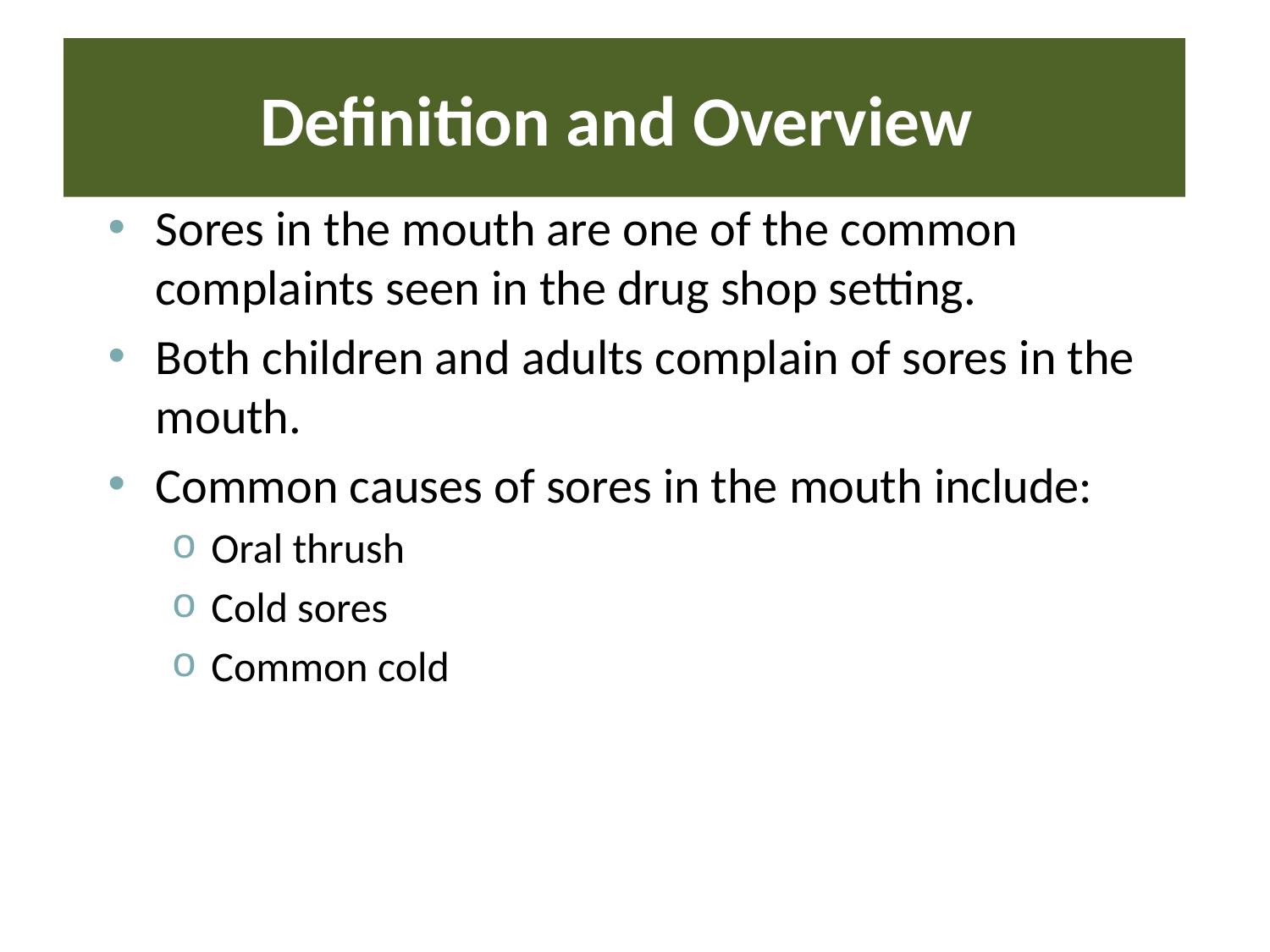

# Definition and Overview
Sores in the mouth are one of the common complaints seen in the drug shop setting.
Both children and adults complain of sores in the mouth.
Common causes of sores in the mouth include:
Oral thrush
Cold sores
Common cold